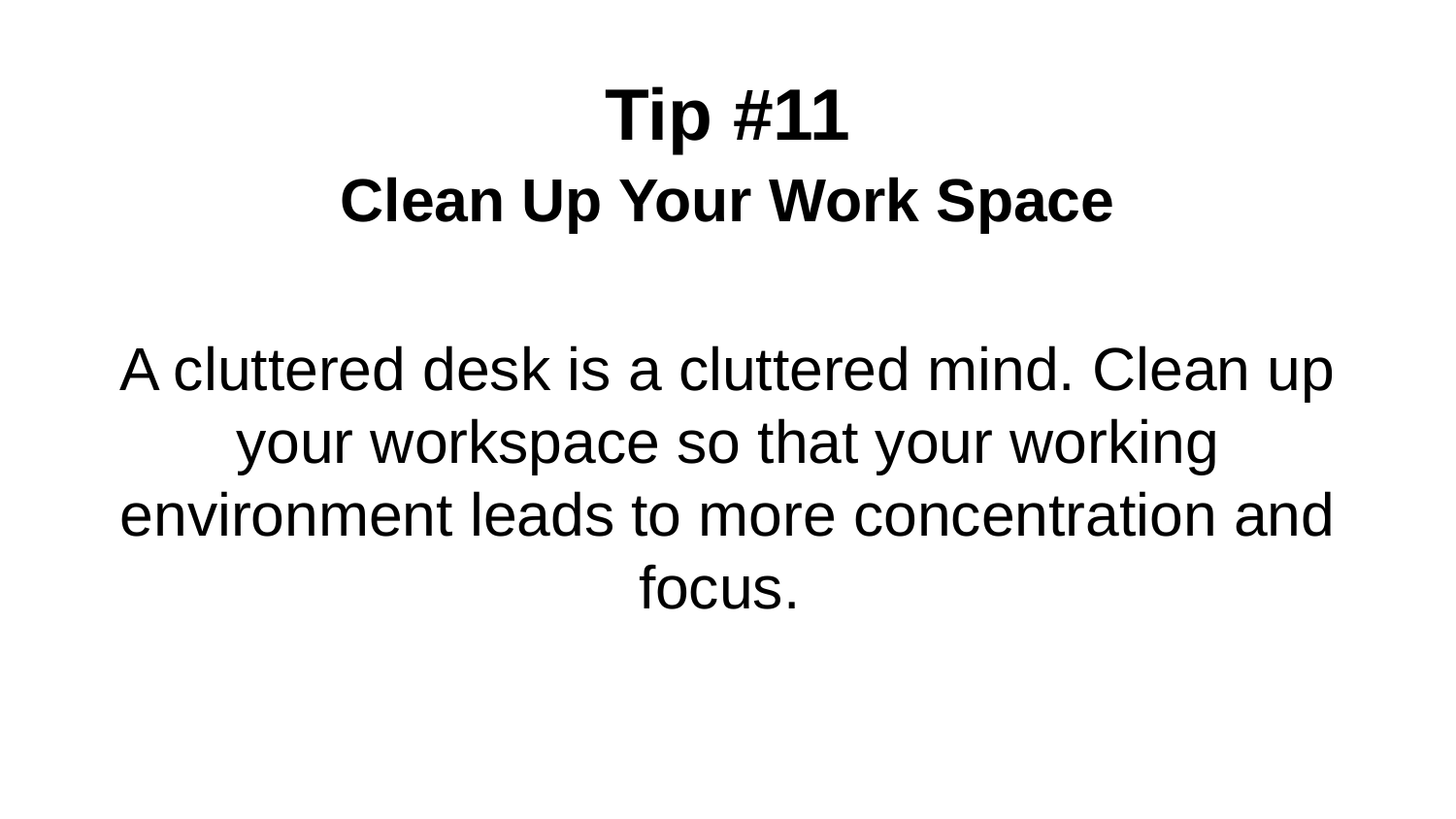

# Tip #11

Clean Up Your Work Space

A cluttered desk is a cluttered mind. Clean up your workspace so that your working environment leads to more concentration and focus.